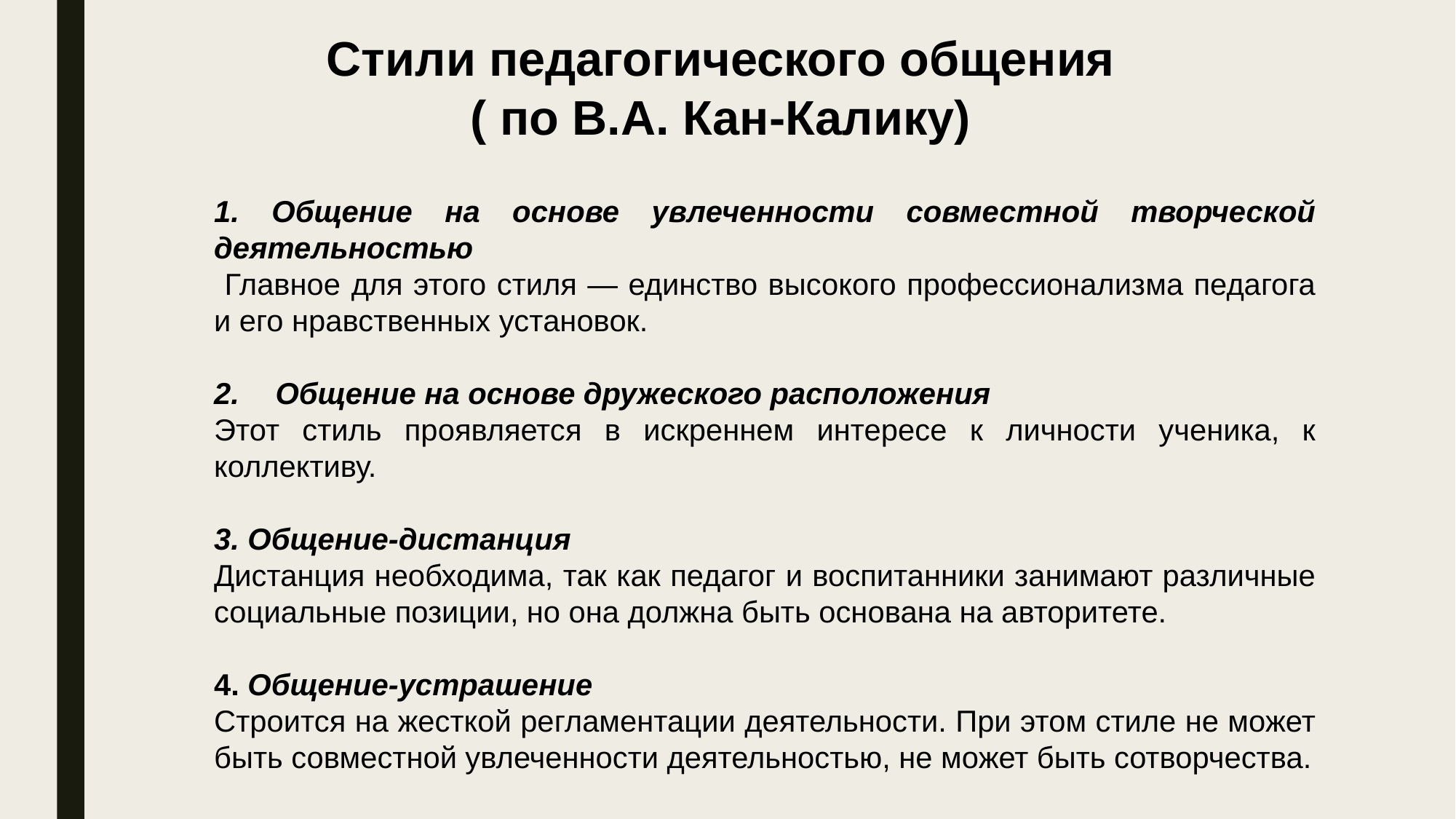

Стили педагогического общения
( по В.А. Кан-Калику)

1. Общение на основе увлеченности совместной творческой деятельностью
 Главное для этого стиля — единство высокого профессионализма педагога и его нравственных установок.

Общение на основе дружеского расположения
Этот стиль проявляется в искреннем интересе к личности ученика, к коллективу.

3. Общение-дистанция
Дистанция необходима, так как педагог и воспитанники занимают различные социальные позиции, но она должна быть основана на авторитете.

4. Общение-устрашение
Строится на жесткой регламентации деятельности. При этом стиле не может быть совместной увлеченности деятельностью, не может быть сотворчества.